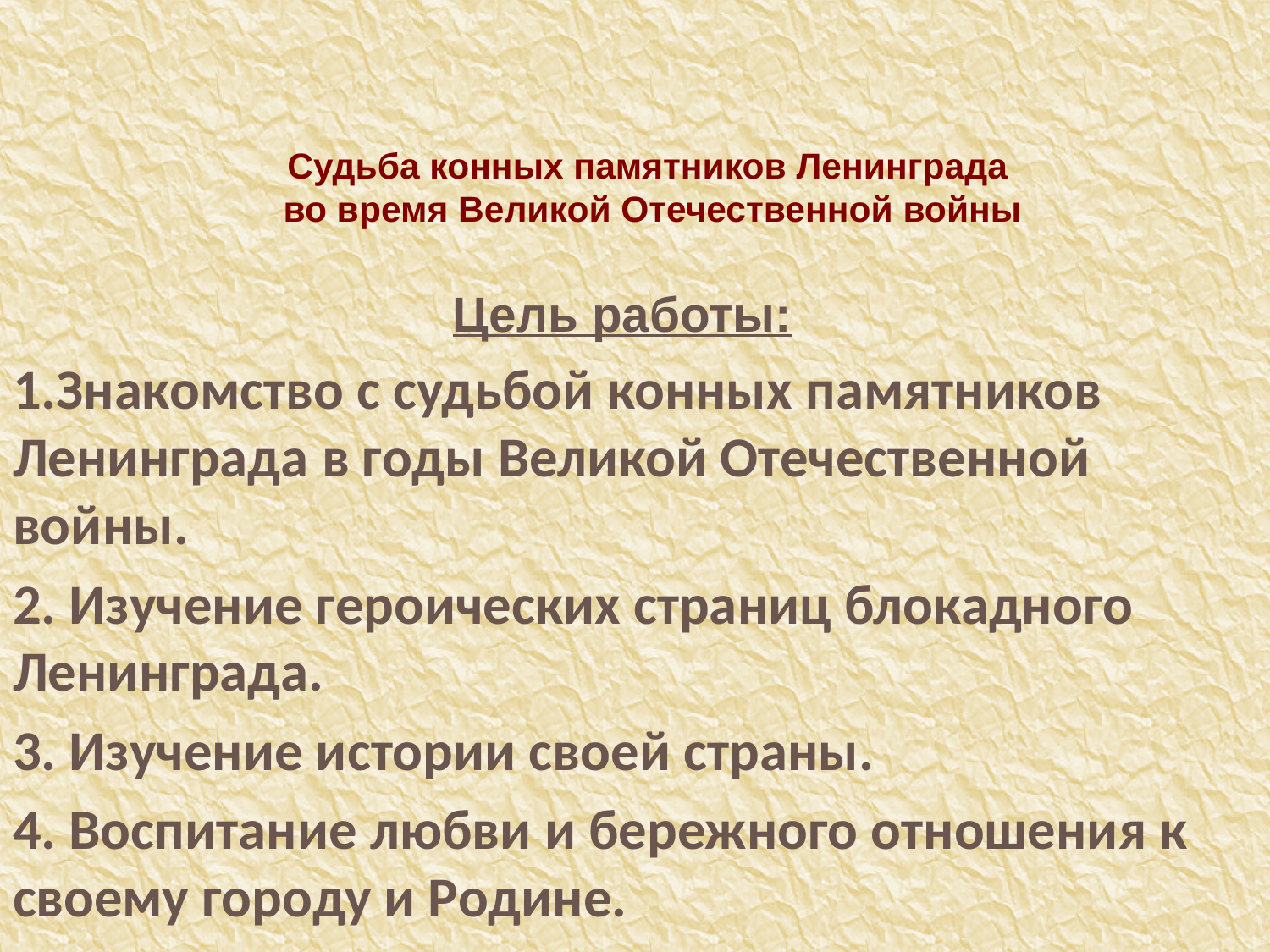

# Судьба конных памятников Ленинграда во время Великой Отечественной войны
Цель работы:
1.Знакомство с судьбой конных памятников Ленинграда в годы Великой Отечественной войны.
2. Изучение героических страниц блокадного Ленинграда.
3. Изучение истории своей страны.
4. Воспитание любви и бережного отношения к своему городу и Родине.